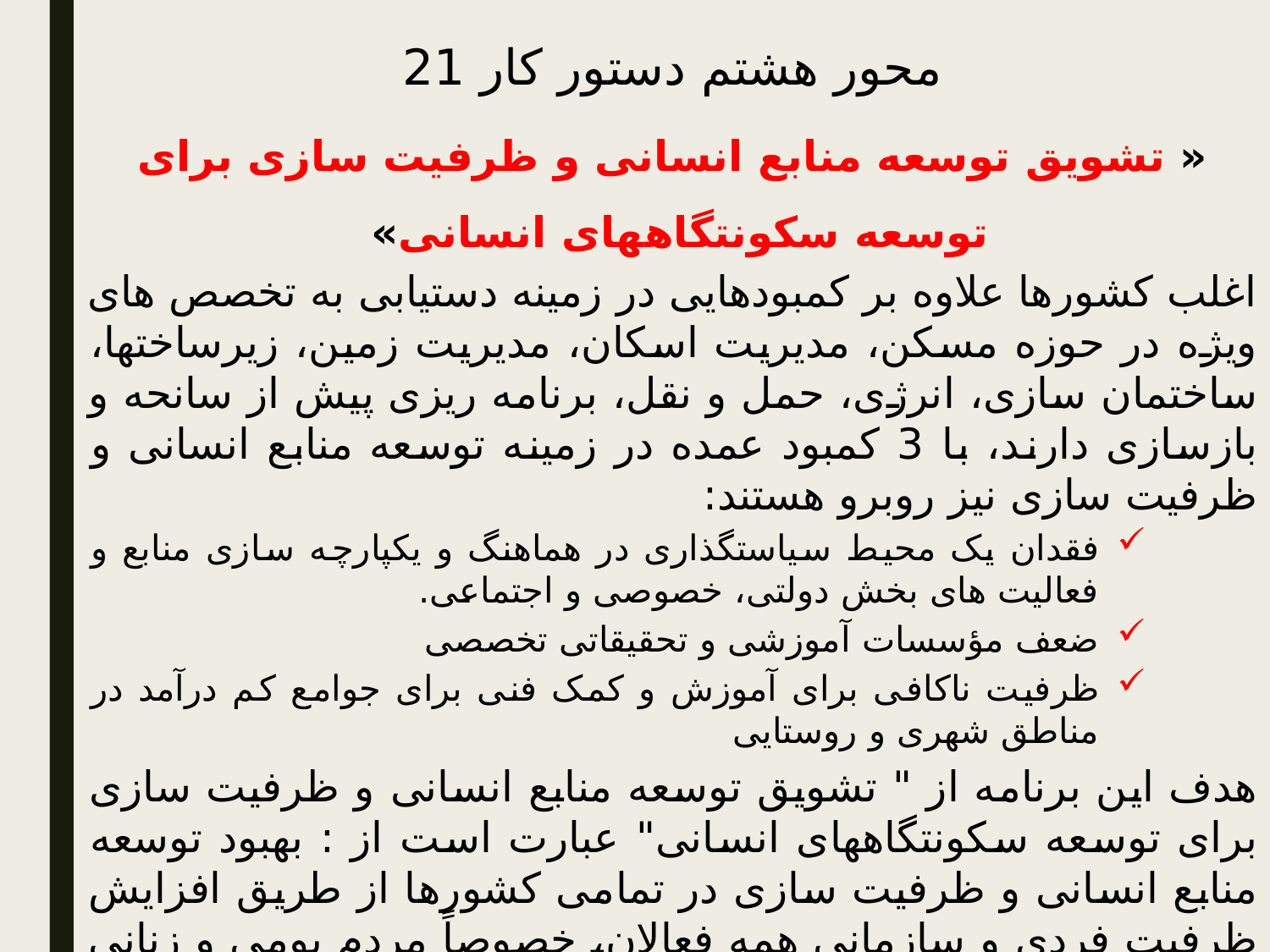

محور هشتم دستور کار 21
« تشویق توسعه منابع انسانی و ظرفیت سازی برای توسعه سکونتگاههای انسانی»
اغلب کشورها علاوه بر کمبودهایی در زمینه دستیابی به تخصص های ویژه در حوزه مسکن، مدیریت اسکان، مدیریت زمین، زیرساختها، ساختمان سازی، انرژی، حمل و نقل، برنامه ریزی پیش از سانحه و بازسازی دارند، با 3 کمبود عمده در زمینه توسعه منابع انسانی و ظرفیت سازی نیز روبرو هستند:
فقدان یک محیط سیاستگذاری در هماهنگ و یکپارچه سازی منابع و فعالیت های بخش دولتی، خصوصی و اجتماعی.
ضعف مؤسسات آموزشی و تحقیقاتی تخصصی
ظرفیت ناکافی برای آموزش و کمک فنی برای جوامع کم درآمد در مناطق شهری و روستایی
هدف این برنامه از " تشویق توسعه منابع انسانی و ظرفیت سازی برای توسعه سکونتگاههای انسانی" عبارت است از : بهبود توسعه منابع انسانی و ظرفیت سازی در تمامی کشورها از طریق افزایش ظرفیت فردی و سازمانی همه فعالان، خصوصاً مردم بومی و زنانی که در توسعه سکونتگاه های انسانی درگیرند.
فعالیت های توصیه شده این برنامه برای نیل به هدف فوق الذکر عبارتنداز:
تقویت توسعه منابع انسانی و ظرفیت های مؤسسات بخش عمومی از طریق کمکهای فنی و همکاری های بین المللی برای دستیابی به پیشرفت اساسی در کارآیی فعالیت های دولتی تا سال 2000.